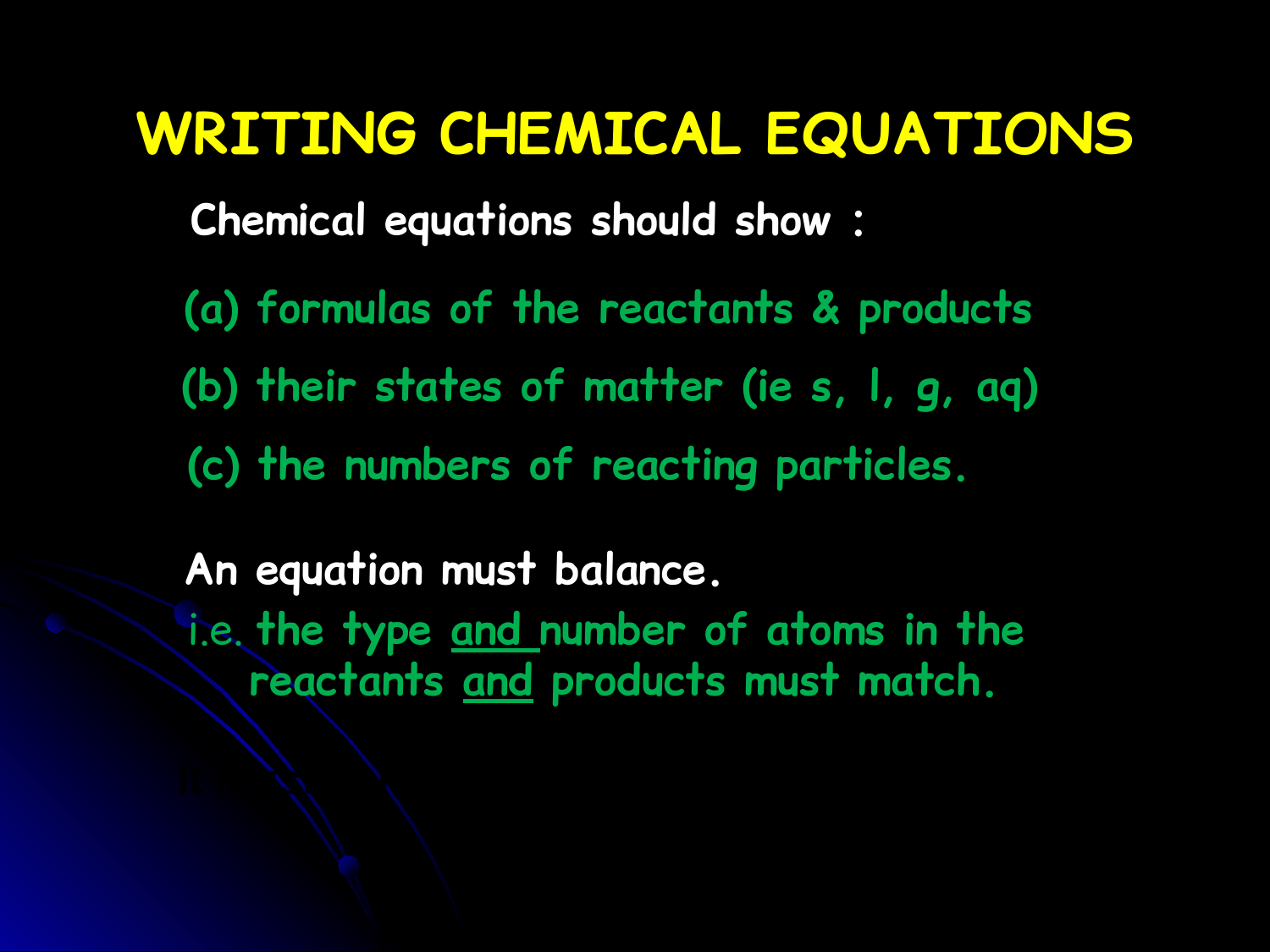

WRITING CHEMICAL EQUATIONS
Chemical equations should show :
(a) formulas of the reactants & products
(b) their states of matter (ie s, l, g, aq)
(c) the numbers of reacting particles.
An equation must balance.
i.e. the type and number of atoms in the reactants and products must match.
It must balance for CHARGES too!